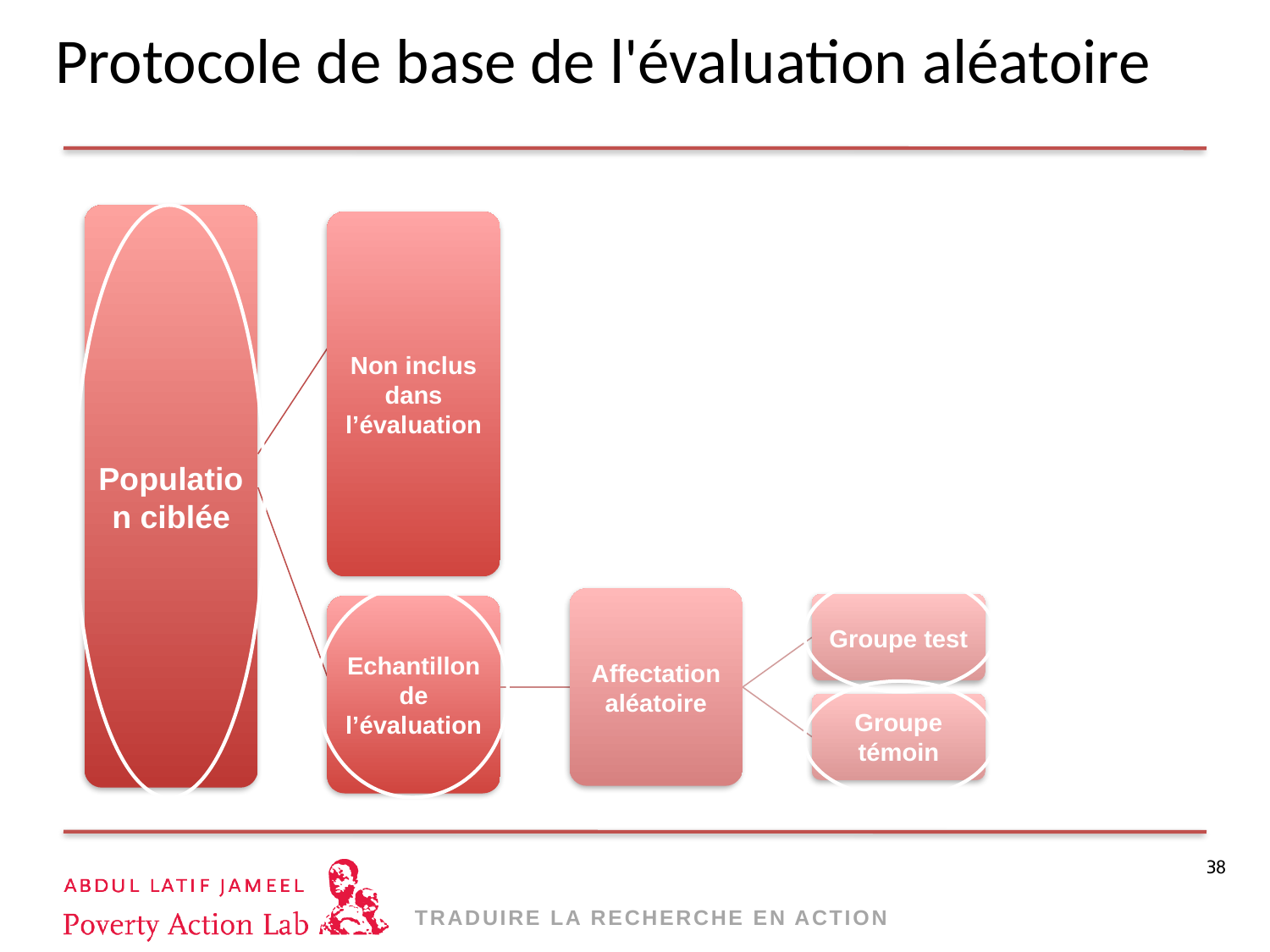

# Protocole de base de l'évaluation aléatoire

Population ciblée
Non inclus dans l’évaluation

Affectation aléatoire
Groupe test
Echantillon de l’évaluation

Groupe témoin

38